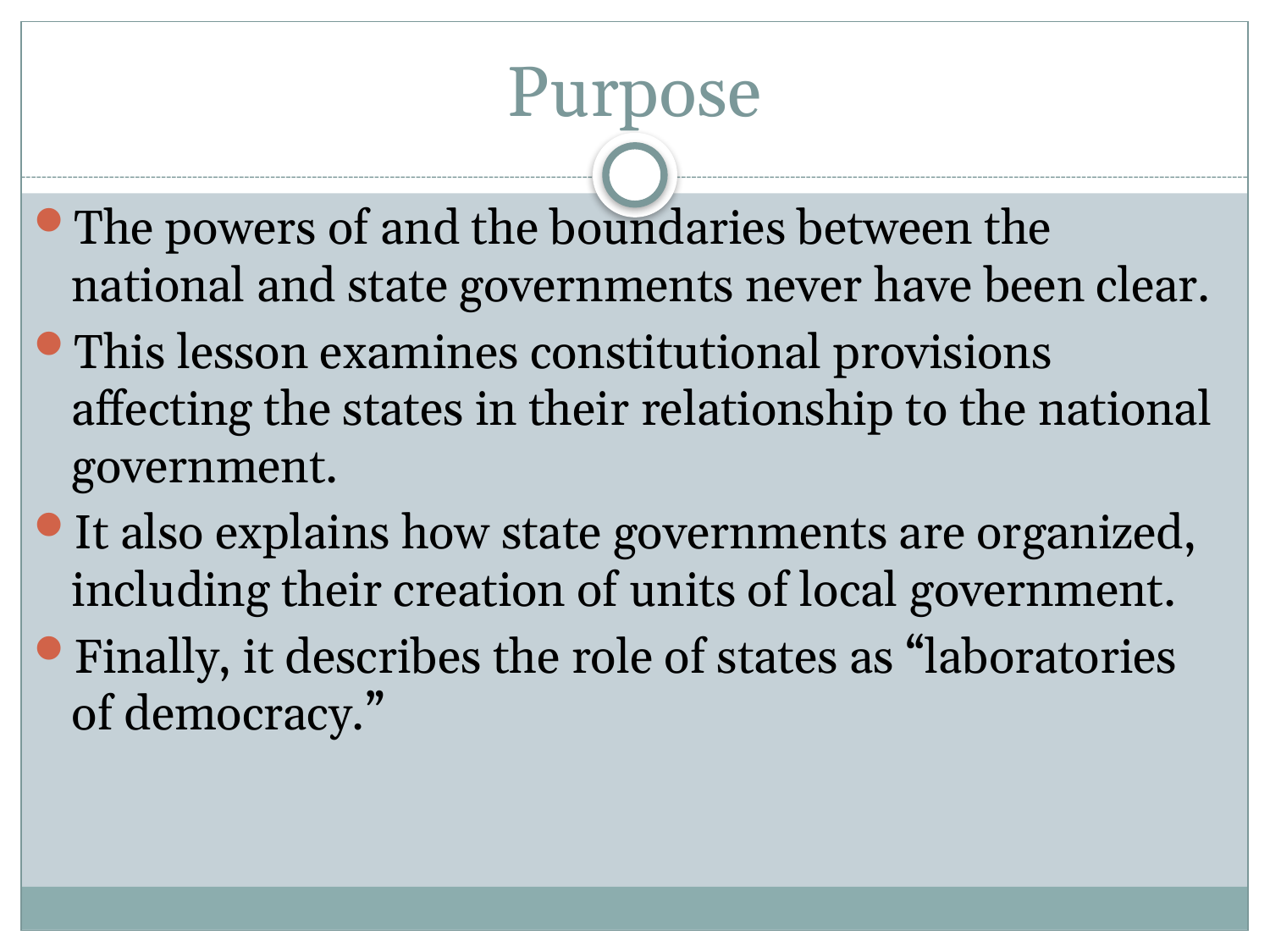

# Purpose
The powers of and the boundaries between the national and state governments never have been clear.
This lesson examines constitutional provisions affecting the states in their relationship to the national government.
It also explains how state governments are organized, including their creation of units of local government.
Finally, it describes the role of states as “laboratories of democracy.”